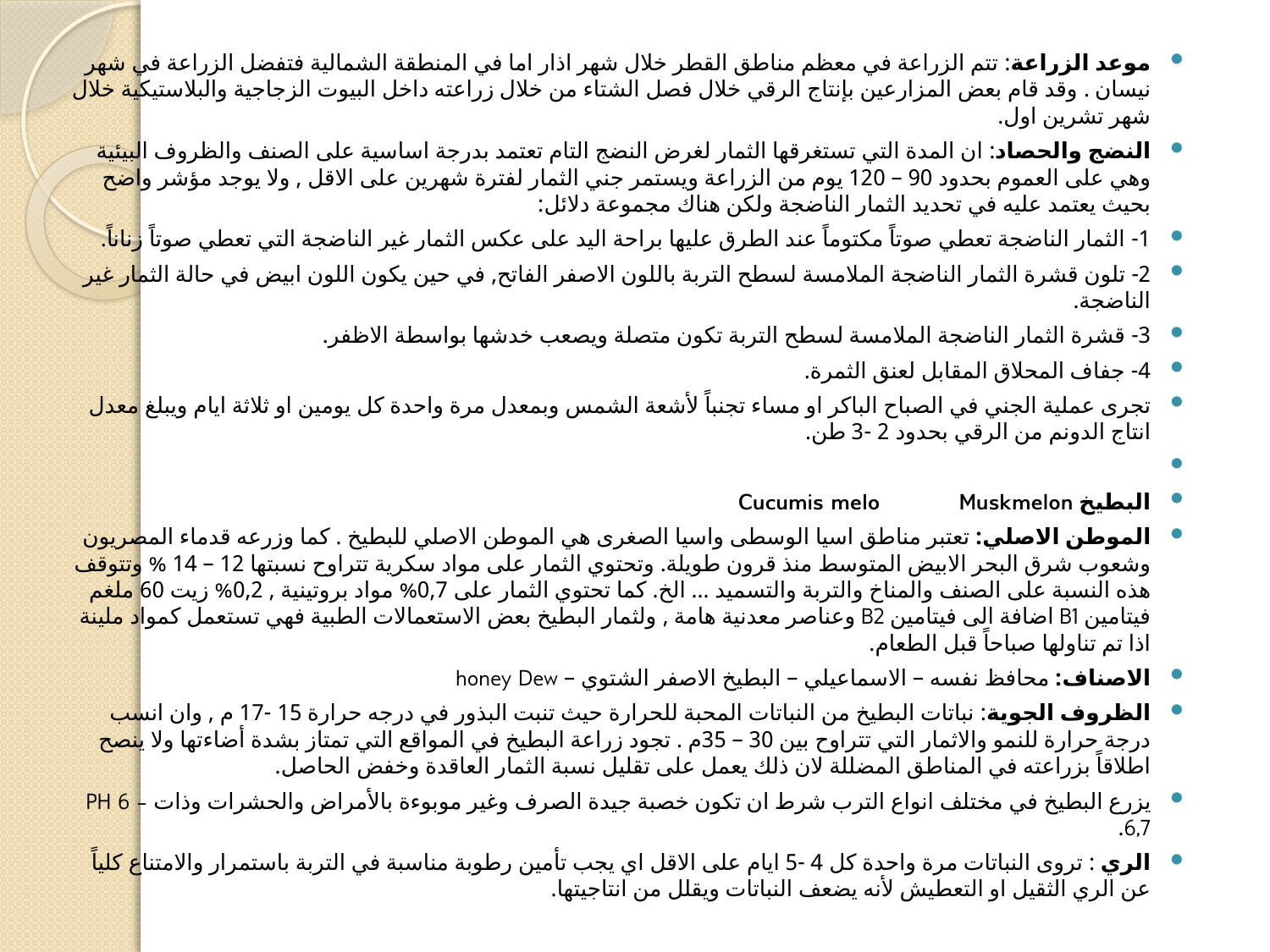

#
موعد الزراعة: تتم الزراعة في معظم مناطق القطر خلال شهر اذار اما في المنطقة الشمالية فتفضل الزراعة في شهر نيسان . وقد قام بعض المزارعين بإنتاج الرقي خلال فصل الشتاء من خلال زراعته داخل البيوت الزجاجية والبلاستيكية خلال شهر تشرين اول.
النضج والحصاد: ان المدة التي تستغرقها الثمار لغرض النضج التام تعتمد بدرجة اساسية على الصنف والظروف البيئية وهي على العموم بحدود 90 – 120 يوم من الزراعة ويستمر جني الثمار لفترة شهرين على الاقل , ولا يوجد مؤشر واضح بحيث يعتمد عليه في تحديد الثمار الناضجة ولكن هناك مجموعة دلائل:
1- الثمار الناضجة تعطي صوتاً مكتوماً عند الطرق عليها براحة اليد على عكس الثمار غير الناضجة التي تعطي صوتاً زناناً.
2- تلون قشرة الثمار الناضجة الملامسة لسطح التربة باللون الاصفر الفاتح, في حين يكون اللون ابيض في حالة الثمار غير الناضجة.
3- قشرة الثمار الناضجة الملامسة لسطح التربة تكون متصلة ويصعب خدشها بواسطة الاظفر.
4- جفاف المحلاق المقابل لعنق الثمرة.
تجرى عملية الجني في الصباح الباكر او مساء تجنباً لأشعة الشمس وبمعدل مرة واحدة كل يومين او ثلاثة ايام ويبلغ معدل انتاج الدونم من الرقي بحدود 2 -3 طن.

البطيخ Cucumis melo           Muskmelon
الموطن الاصلي: تعتبر مناطق اسيا الوسطى واسيا الصغرى هي الموطن الاصلي للبطيخ . كما وزرعه قدماء المصريون وشعوب شرق البحر الابيض المتوسط منذ قرون طويلة. وتحتوي الثمار على مواد سكرية تتراوح نسبتها 12 – 14 % وتتوقف هذه النسبة على الصنف والمناخ والتربة والتسميد ... الخ. كما تحتوي الثمار على 0,7% مواد بروتينية , 0,2% زيت 60 ملغم فيتامين B1 اضافة الى فيتامين B2 وعناصر معدنية هامة , ولثمار البطيخ بعض الاستعمالات الطبية فهي تستعمل كمواد ملينة اذا تم تناولها صباحاً قبل الطعام.
الاصناف: محافظ نفسه – الاسماعيلي – البطيخ الاصفر الشتوي – honey Dew
الظروف الجوية: نباتات البطيخ من النباتات المحبة للحرارة حيث تنبت البذور في درجه حرارة 15 -17 م , وان انسب درجة حرارة للنمو والاثمار التي تتراوح بين 30 – 35م . تجود زراعة البطيخ في المواقع التي تمتاز بشدة أضاءتها ولا ينصح اطلاقاً بزراعته في المناطق المضللة لان ذلك يعمل على تقليل نسبة الثمار العاقدة وخفض الحاصل.
يزرع البطيخ في مختلف انواع الترب شرط ان تكون خصبة جيدة الصرف وغير موبوءة بالأمراض والحشرات وذات PH 6 – 6,7.
الري : تروى النباتات مرة واحدة كل 4 -5 ايام على الاقل اي يجب تأمين رطوبة مناسبة في التربة باستمرار والامتناع كلياً عن الري الثقيل او التعطيش لأنه يضعف النباتات ويقلل من انتاجيتها.